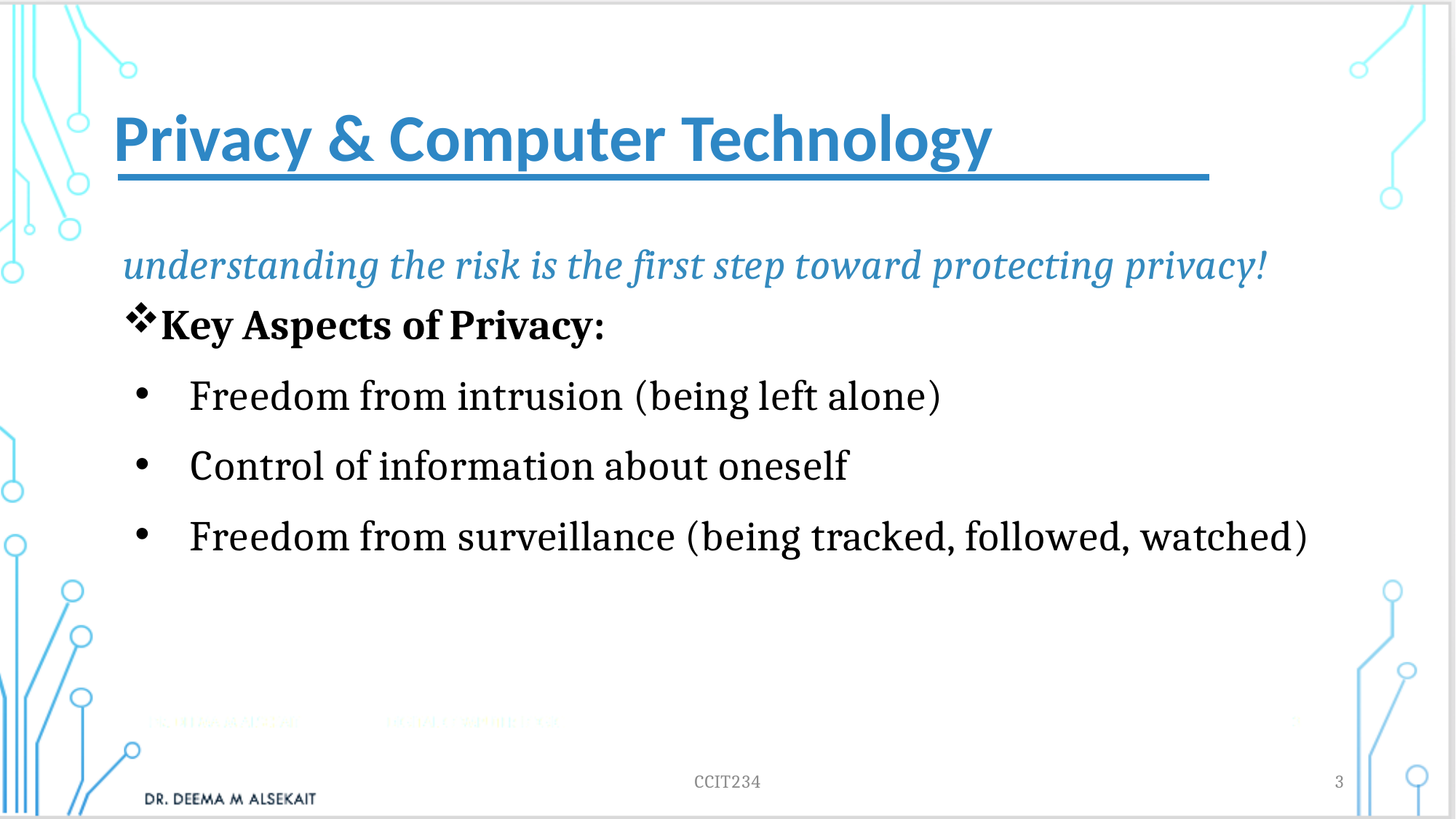

Privacy & Computer Technology
understanding the risk is the first step toward protecting privacy!
Key Aspects of Privacy:
Freedom from intrusion (being left alone)
Control of information about oneself
Freedom from surveillance (being tracked, followed, watched)

CCIT234
3